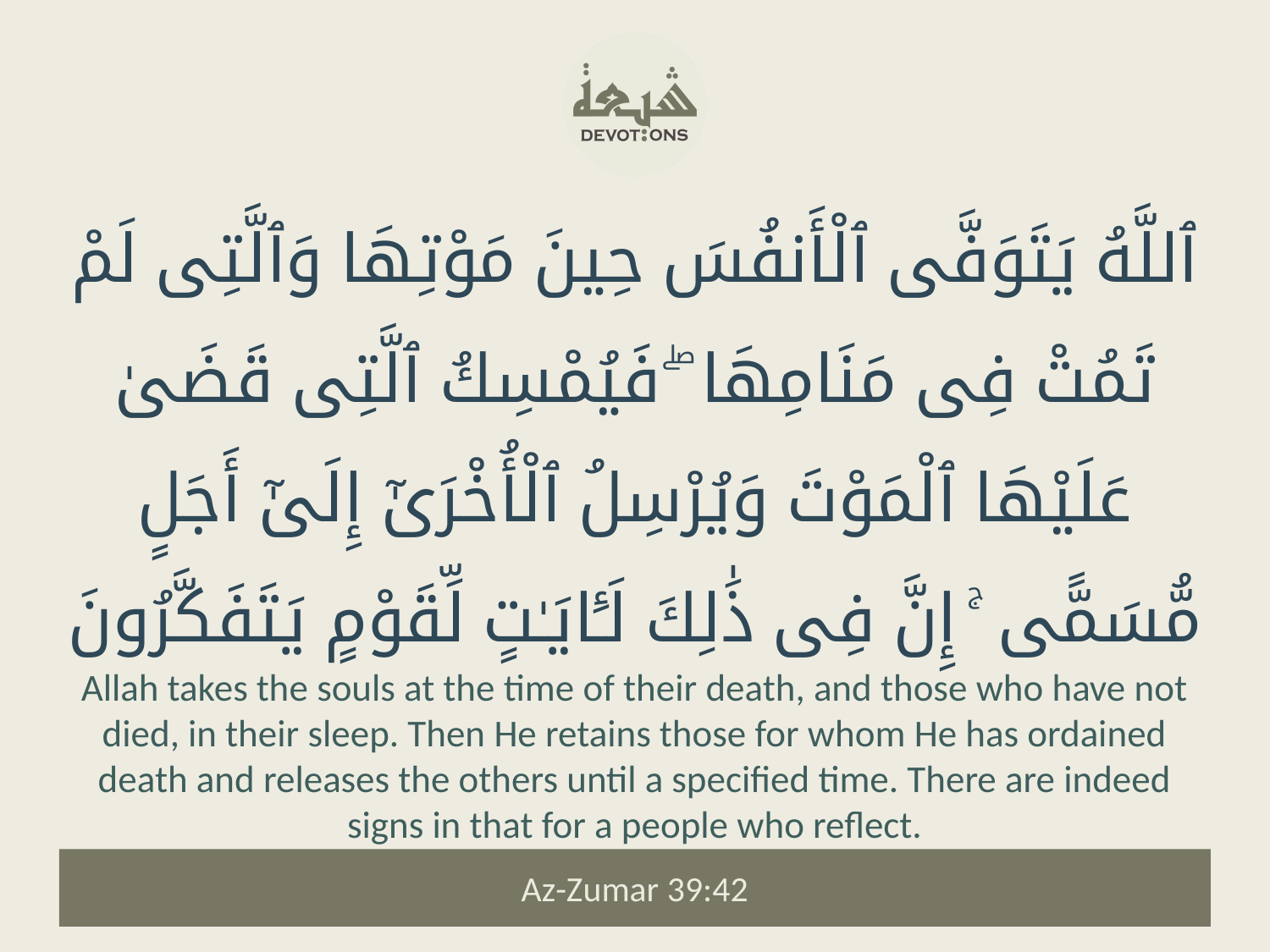

ٱللَّهُ يَتَوَفَّى ٱلْأَنفُسَ حِينَ مَوْتِهَا وَٱلَّتِى لَمْ تَمُتْ فِى مَنَامِهَا ۖ فَيُمْسِكُ ٱلَّتِى قَضَىٰ عَلَيْهَا ٱلْمَوْتَ وَيُرْسِلُ ٱلْأُخْرَىٰٓ إِلَىٰٓ أَجَلٍ مُّسَمًّى ۚ إِنَّ فِى ذَٰلِكَ لَـَٔايَـٰتٍ لِّقَوْمٍ يَتَفَكَّرُونَ
Allah takes the souls at the time of their death, and those who have not died, in their sleep. Then He retains those for whom He has ordained death and releases the others until a specified time. There are indeed signs in that for a people who reflect.
Az-Zumar 39:42